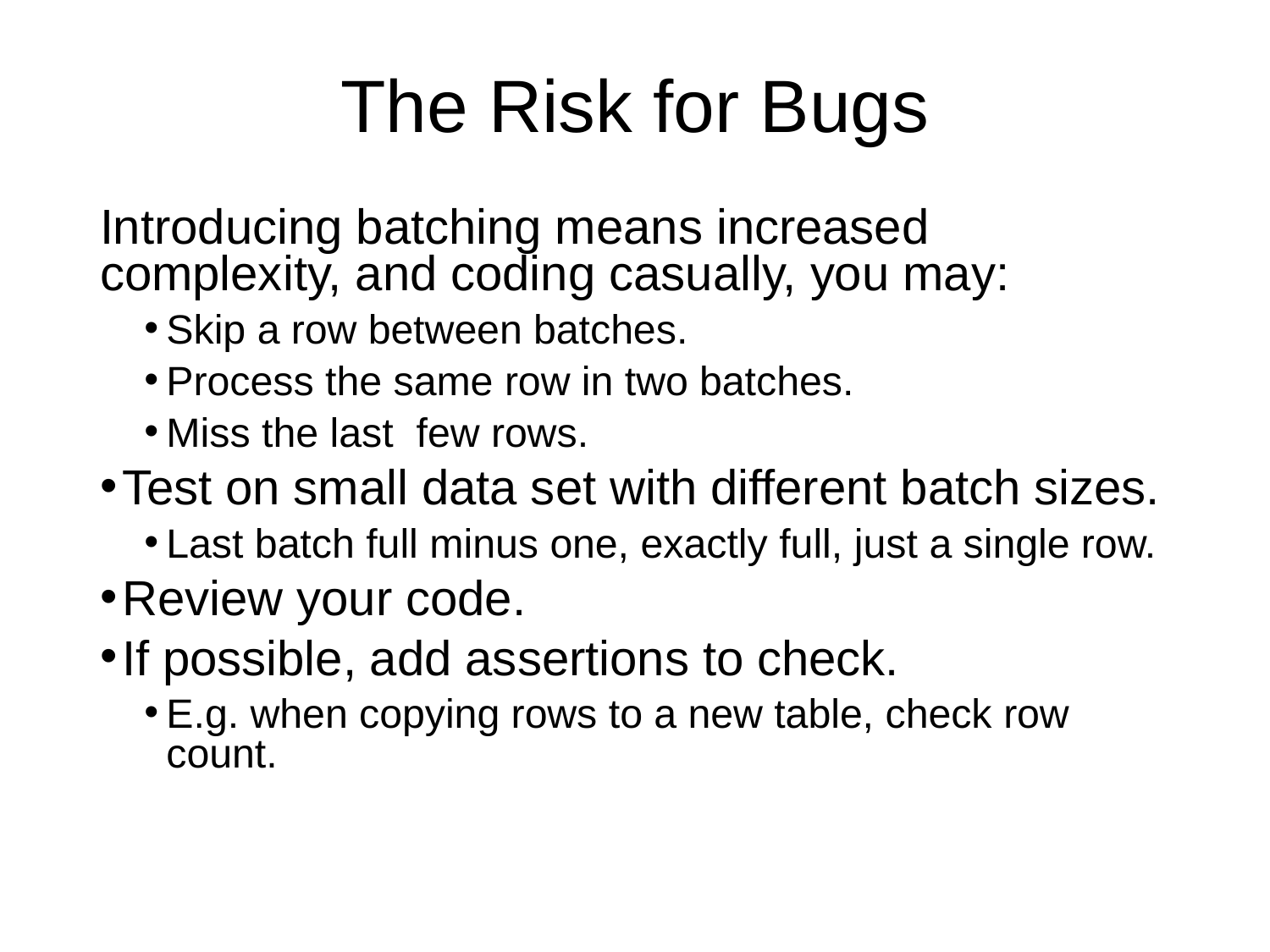

# The Risk for Bugs
Introducing batching means increased complexity, and coding casually, you may:
Skip a row between batches.
Process the same row in two batches.
Miss the last  few rows.
Test on small data set with different batch sizes.
Last batch full minus one, exactly full, just a single row.
Review your code.
If possible, add assertions to check.
E.g. when copying rows to a new table, check row count.
© 2019 Erland Sommarskog